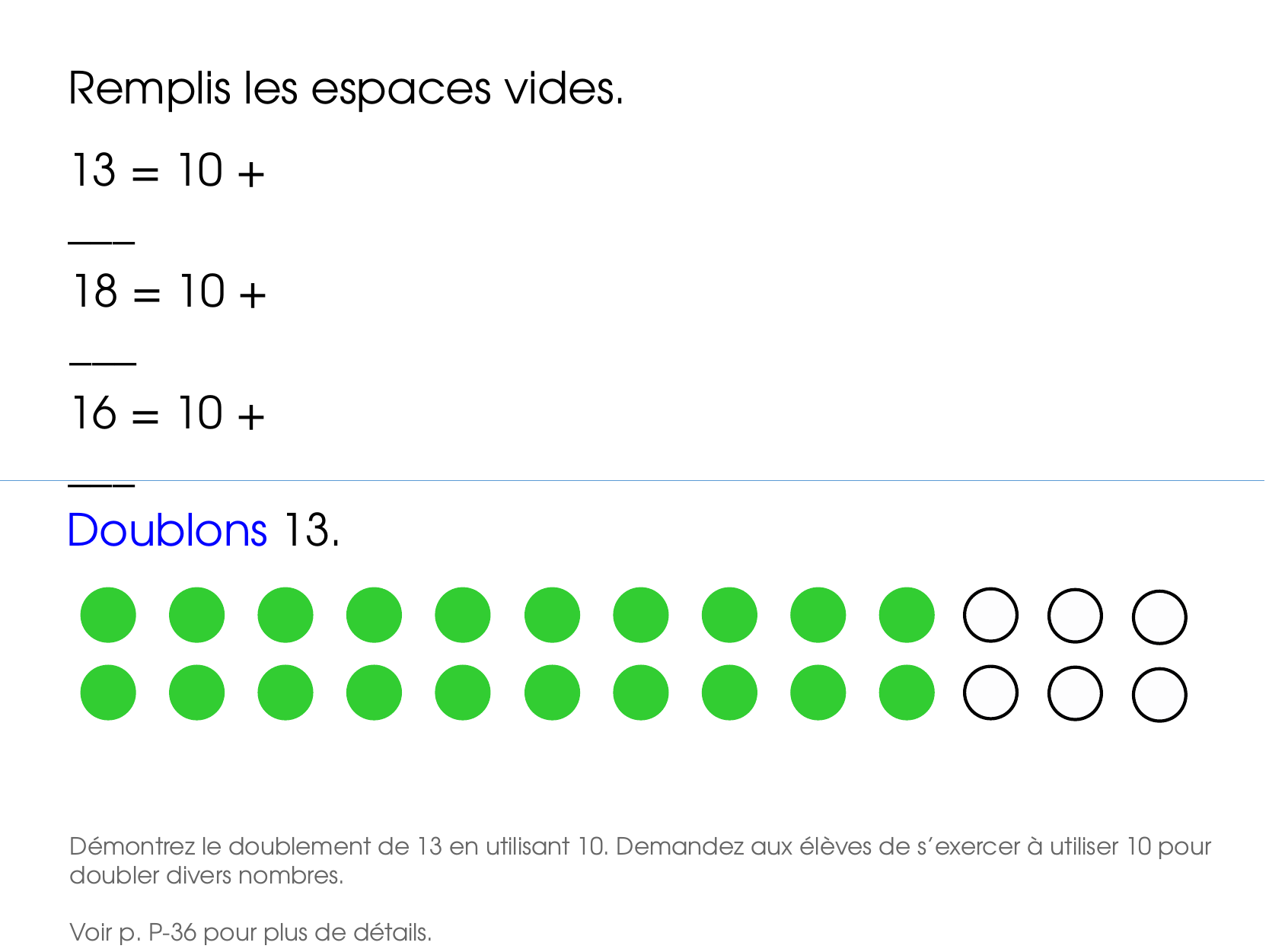

Remplis les espaces vides.
13 = 10 + ___
18 = 10 + ___
16 = 10 + ___
Doublons 13.

Démontrez le doublement de 13 en utilisant 10. Demandez aux élèves de s’exercer à utiliser 10 pour doubler divers nombres.
Voir p. P-36 pour plus de détails.